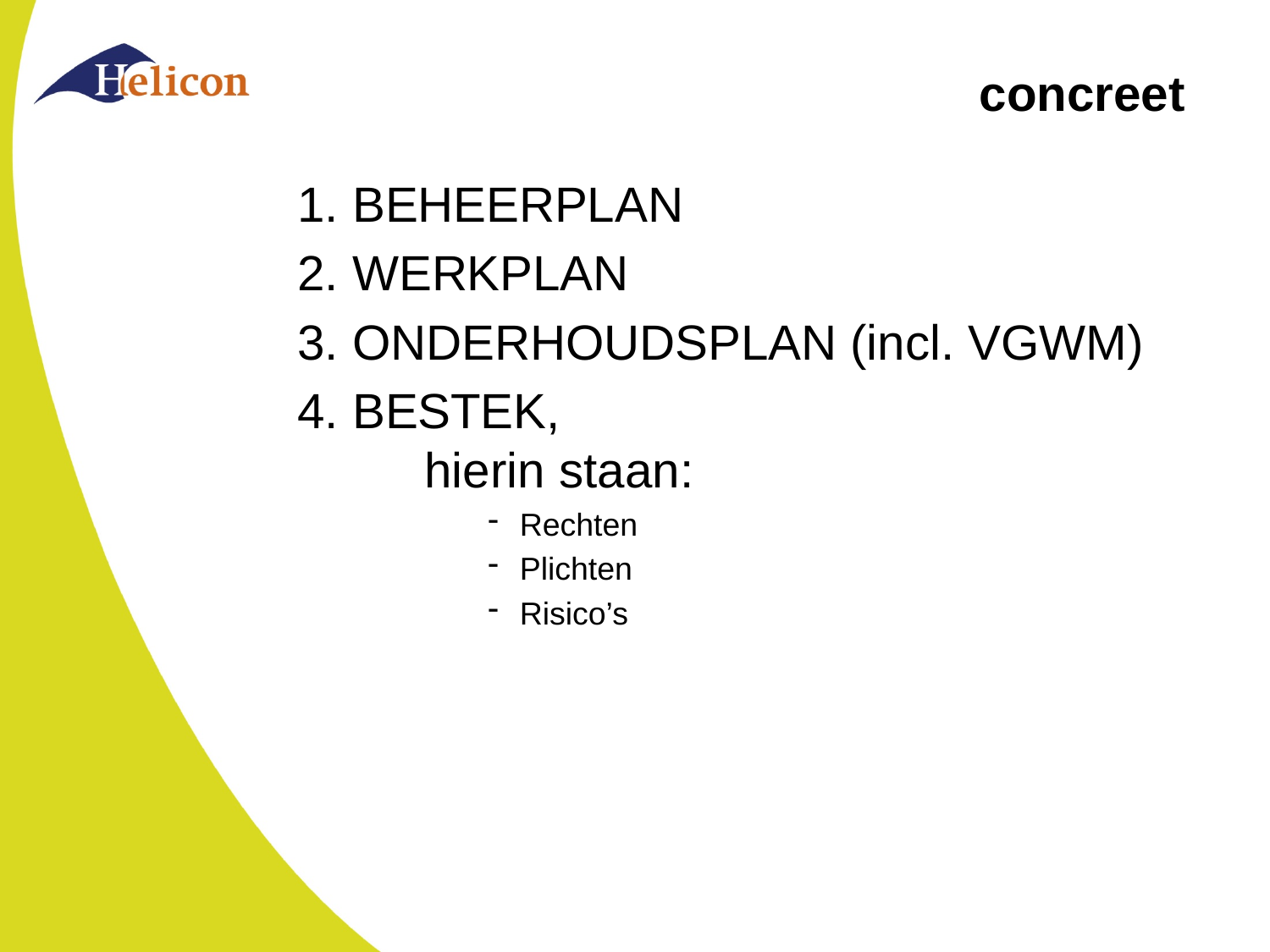

# concreet
1. BEHEERPLAN
2. WERKPLAN
3. ONDERHOUDSPLAN (incl. VGWM)
4. BESTEK,
	hierin staan:
Rechten
Plichten
Risico’s